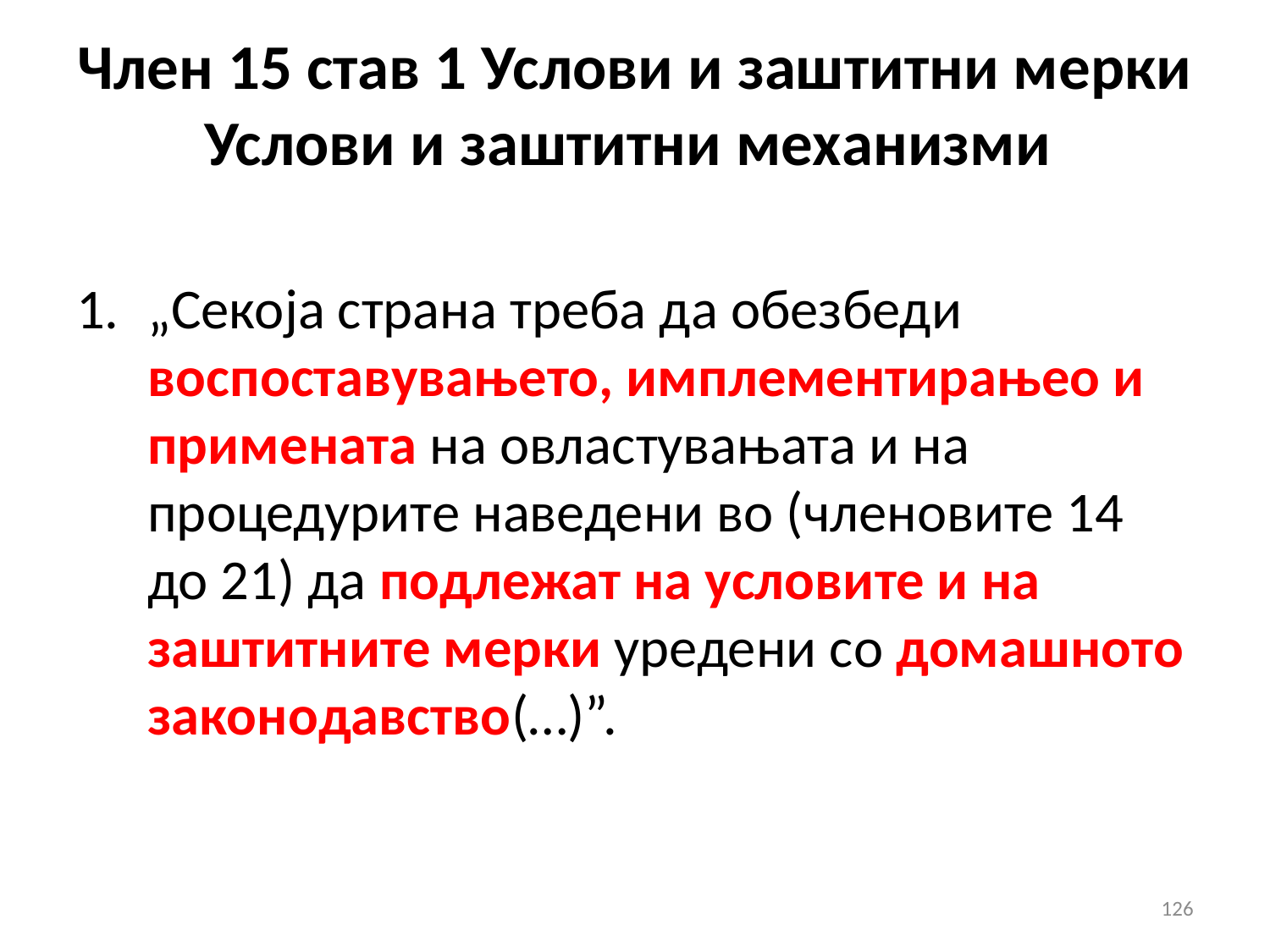

# Член 15 став 1 Услови и заштитни мерки Услови и заштитни механизми
„Секоја страна треба да обезбеди воспоставувањето, имплементирањео и примената на овластувањата и на процедурите наведени во (членовите 14 до 21) да подлежат на условите и на заштитните мерки уредени со домашното законодавство(…)”.
126